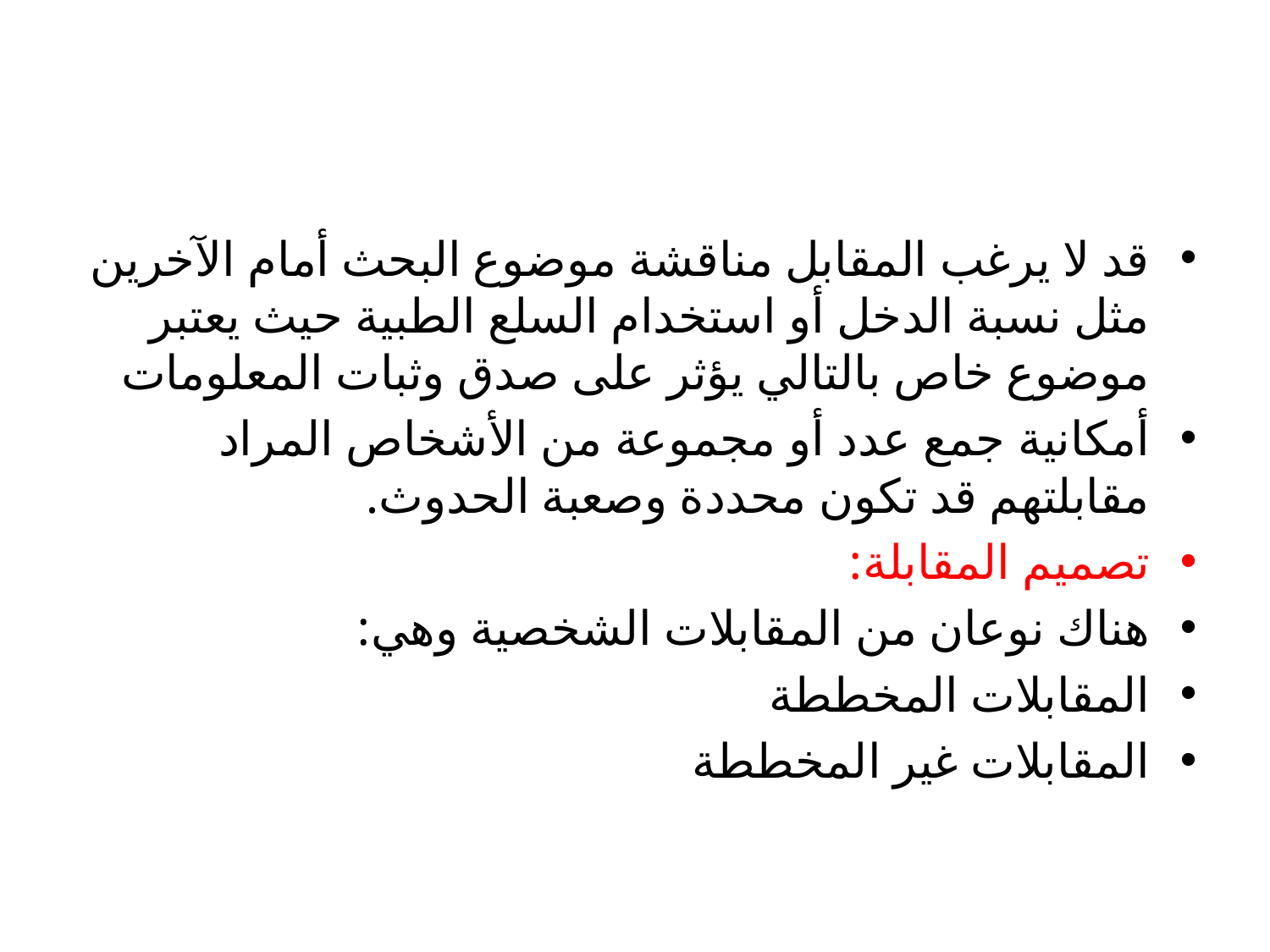

#
قد لا يرغب المقابل مناقشة موضوع البحث أمام الآخرين مثل نسبة الدخل أو استخدام السلع الطبية حيث يعتبر موضوع خاص بالتالي يؤثر على صدق وثبات المعلومات
أمكانية جمع عدد أو مجموعة من الأشخاص المراد مقابلتهم قد تكون محددة وصعبة الحدوث.
تصميم المقابلة:
هناك نوعان من المقابلات الشخصية وهي:
المقابلات المخططة
المقابلات غير المخططة